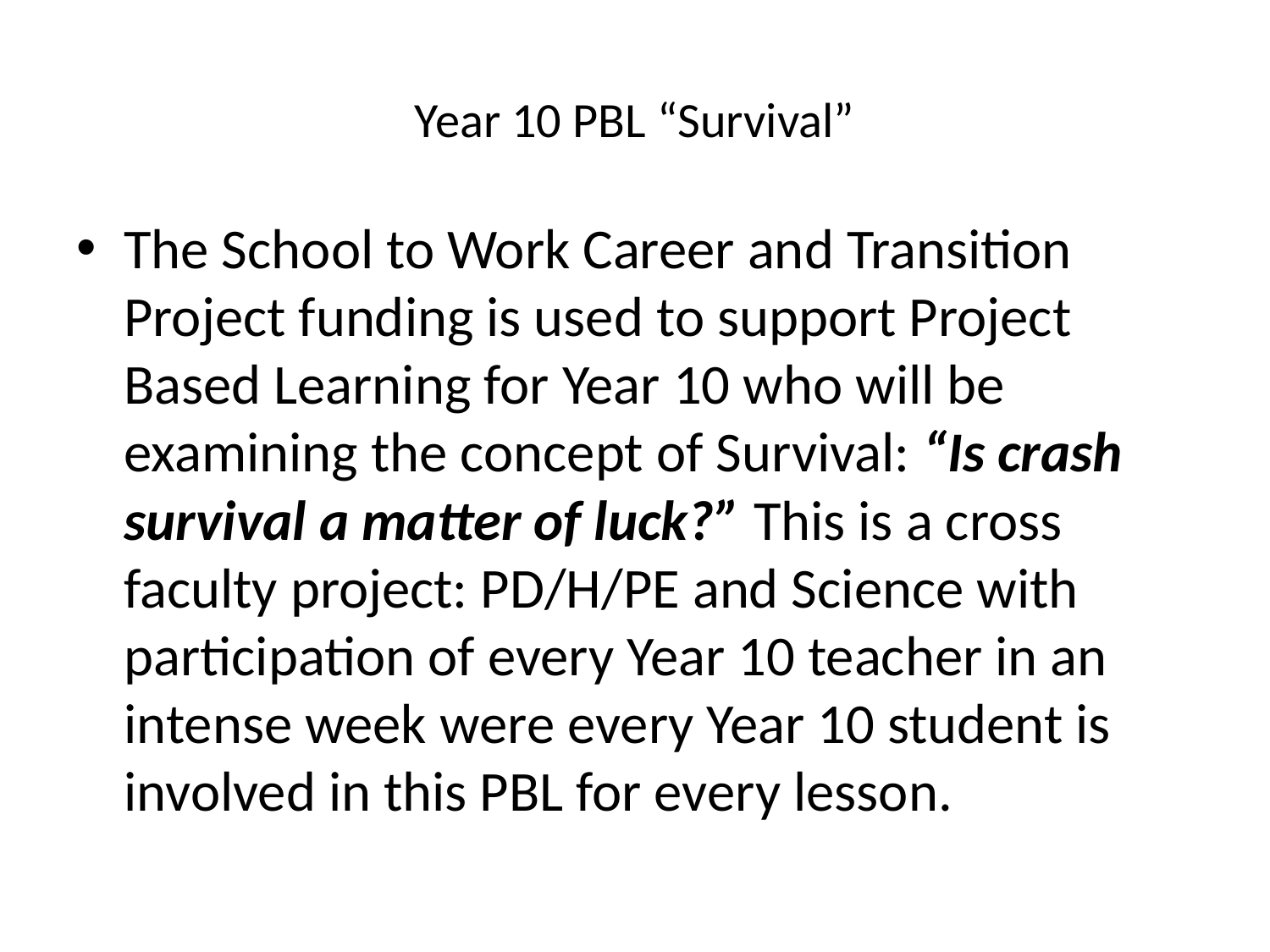

# Year 10 PBL “Survival”
The School to Work Career and Transition Project funding is used to support Project Based Learning for Year 10 who will be examining the concept of Survival: “Is crash survival a matter of luck?” This is a cross faculty project: PD/H/PE and Science with participation of every Year 10 teacher in an intense week were every Year 10 student is involved in this PBL for every lesson.